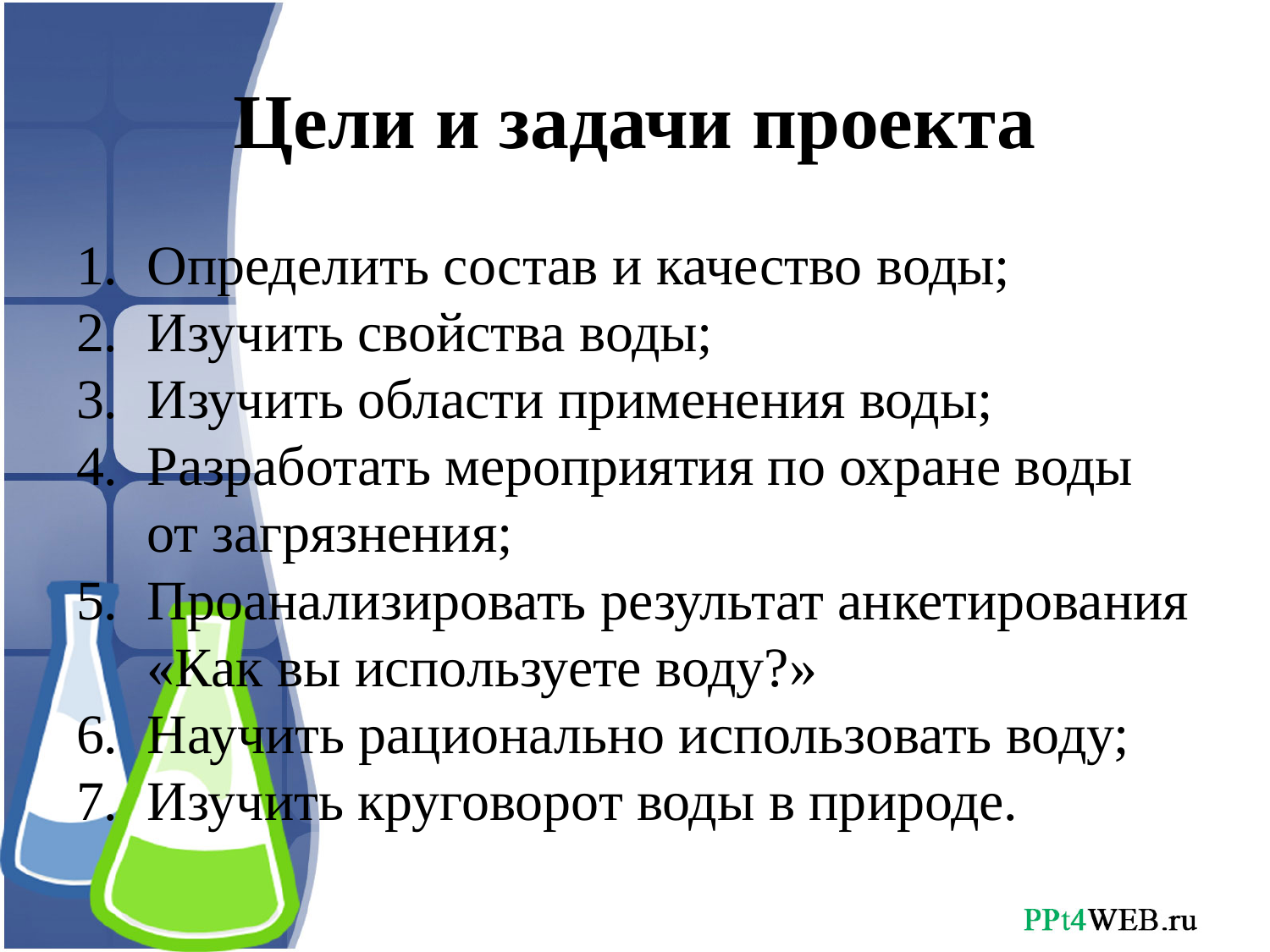

# Цели и задачи проекта
Определить состав и качество воды;
Изучить свойства воды;
Изучить области применения воды;
Разработать мероприятия по охране воды от загрязнения;
Проанализировать результат анкетирования «Как вы используете воду?»
Научить рационально использовать воду;
Изучить круговорот воды в природе.